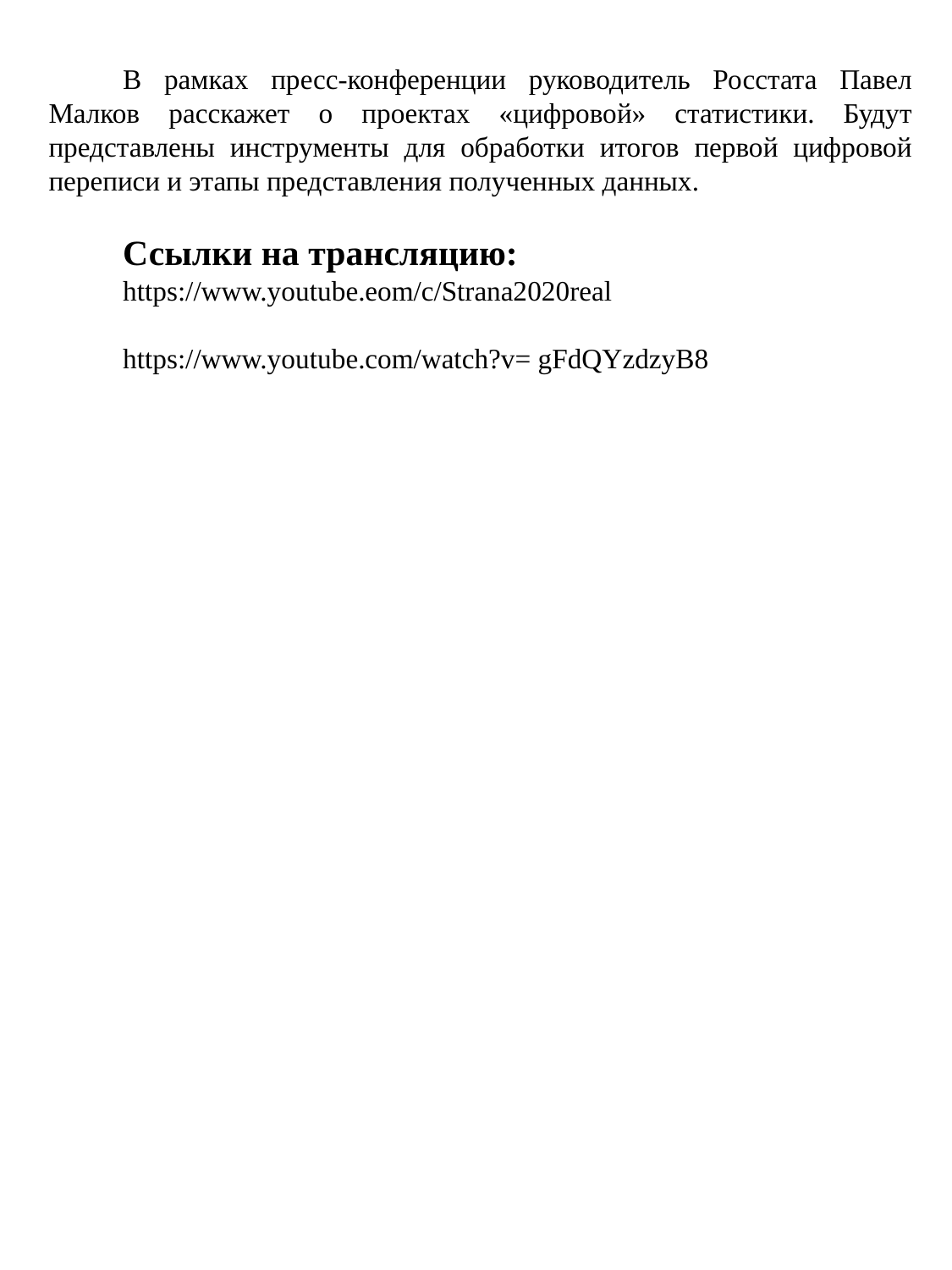

В рамках пресс-конференции руководитель Росстата Павел Малков расскажет о проектах «цифровой» статистики. Будут представлены инструменты для обработки итогов первой цифровой переписи и этапы представления полученных данных.

Ссылки на трансляцию:
https://www.youtube.eom/c/Strana2020real

https://www.youtube.com/watch?v= gFdQYzdzyB8